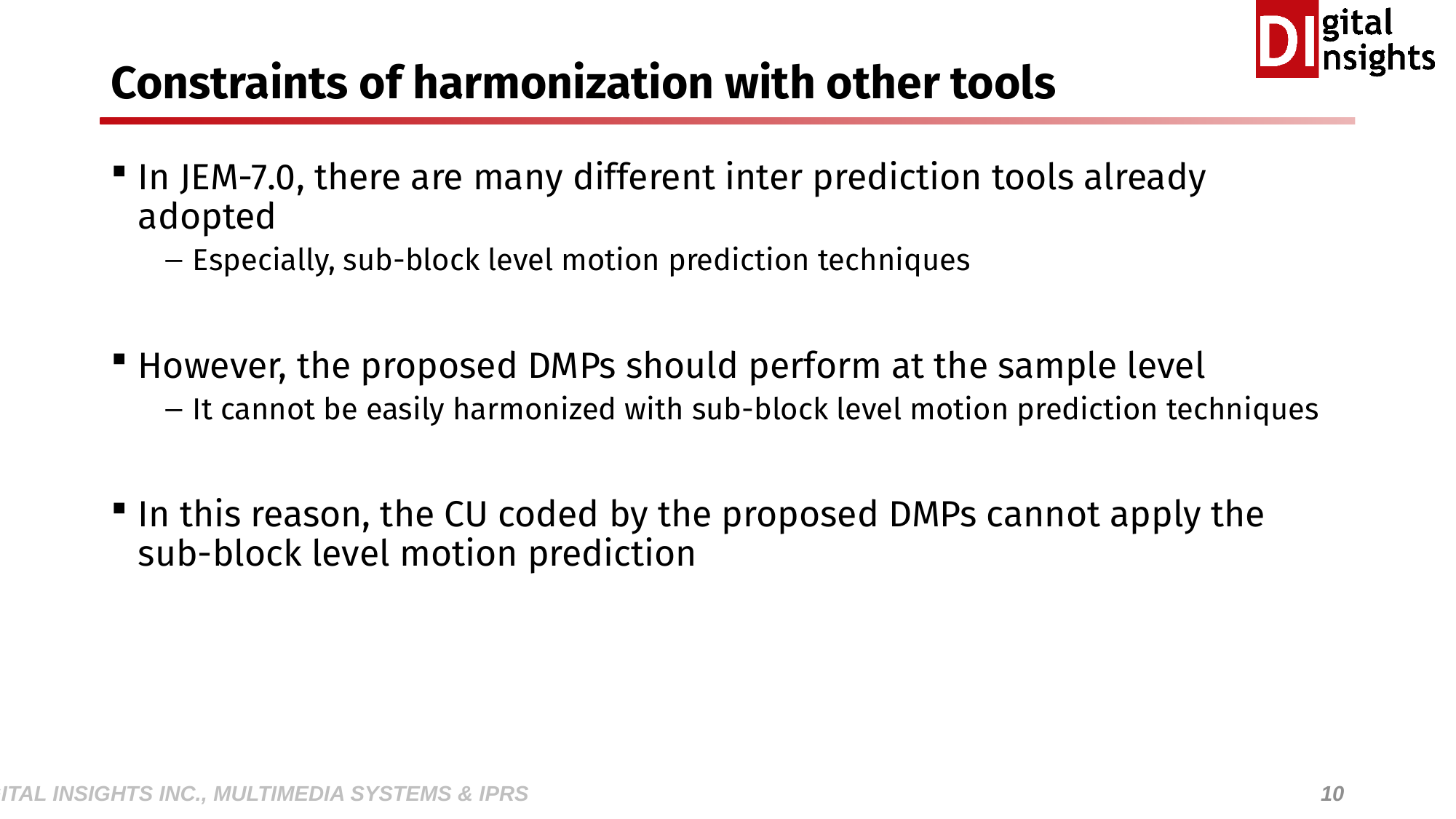

# Constraints of harmonization with other tools
In JEM-7.0, there are many different inter prediction tools already adopted
Especially, sub-block level motion prediction techniques

However, the proposed DMPs should perform at the sample level
It cannot be easily harmonized with sub-block level motion prediction techniques

In this reason, the CU coded by the proposed DMPs cannot apply the sub-block level motion prediction
10